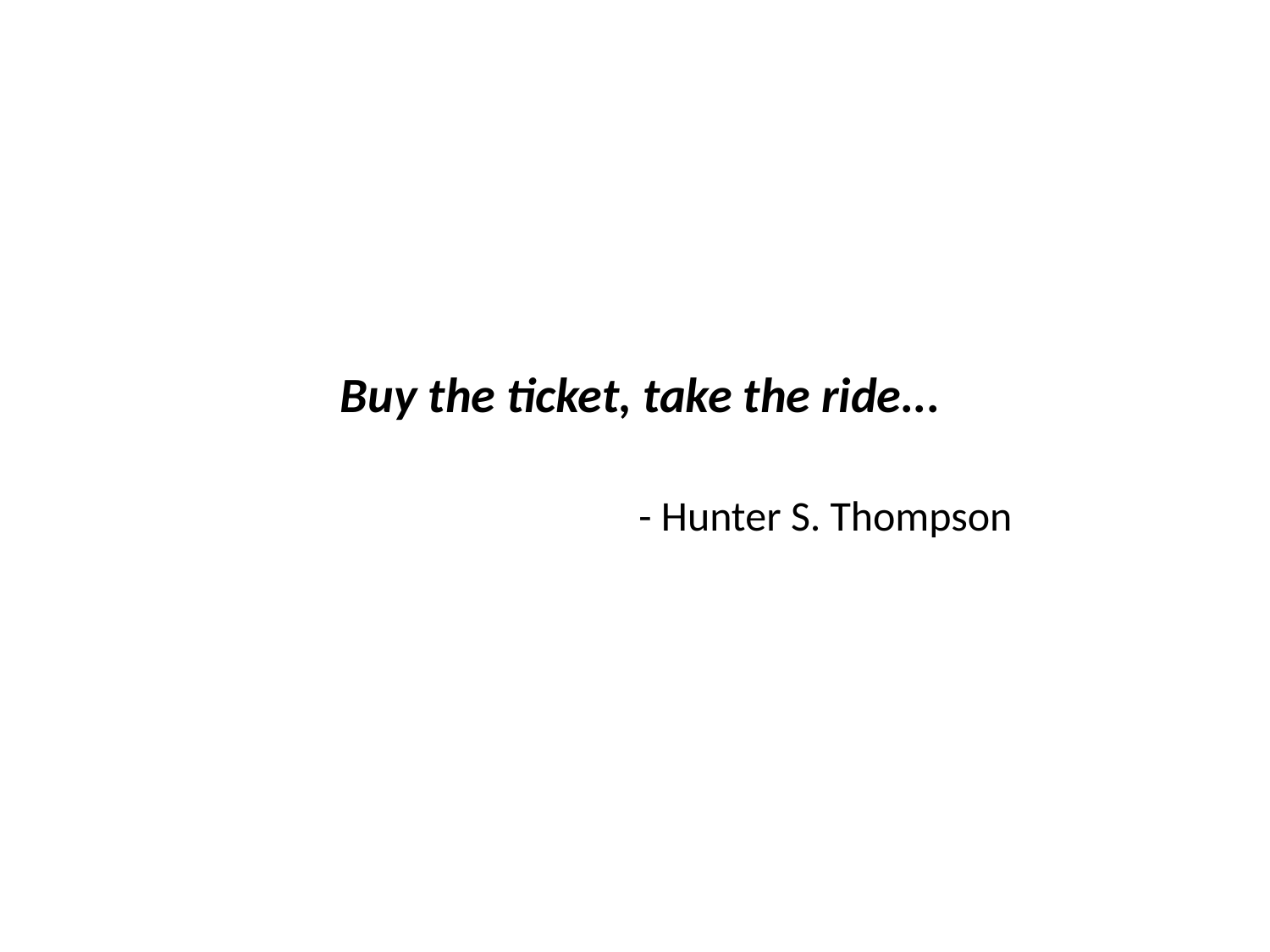

# Buy the ticket, take the ride... - Hunter S. Thompson